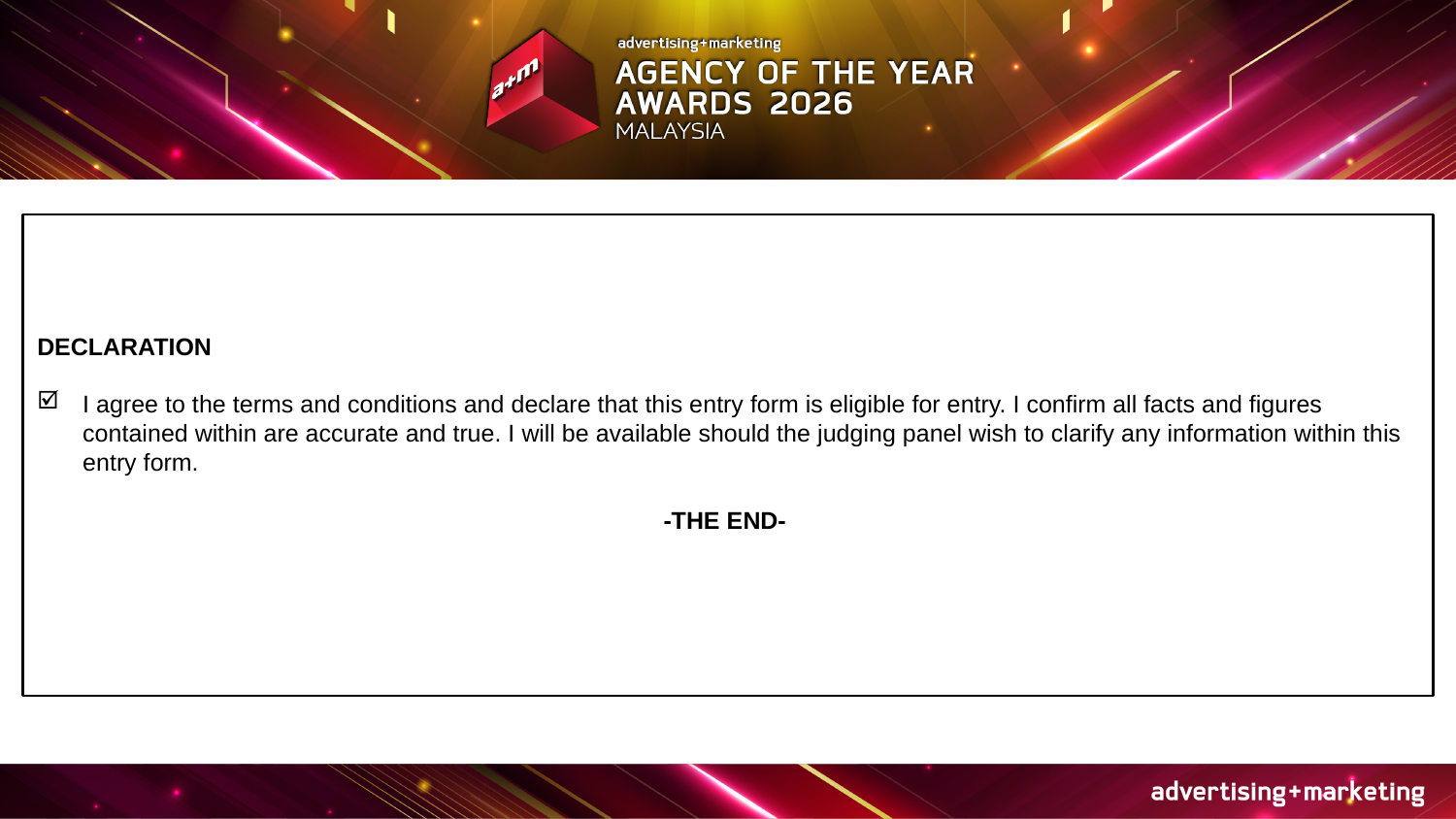

DECLARATION

I agree to the terms and conditions and declare that this entry form is eligible for entry. I confirm all facts and figures contained within are accurate and true. I will be available should the judging panel wish to clarify any information within this entry form.

-THE END-